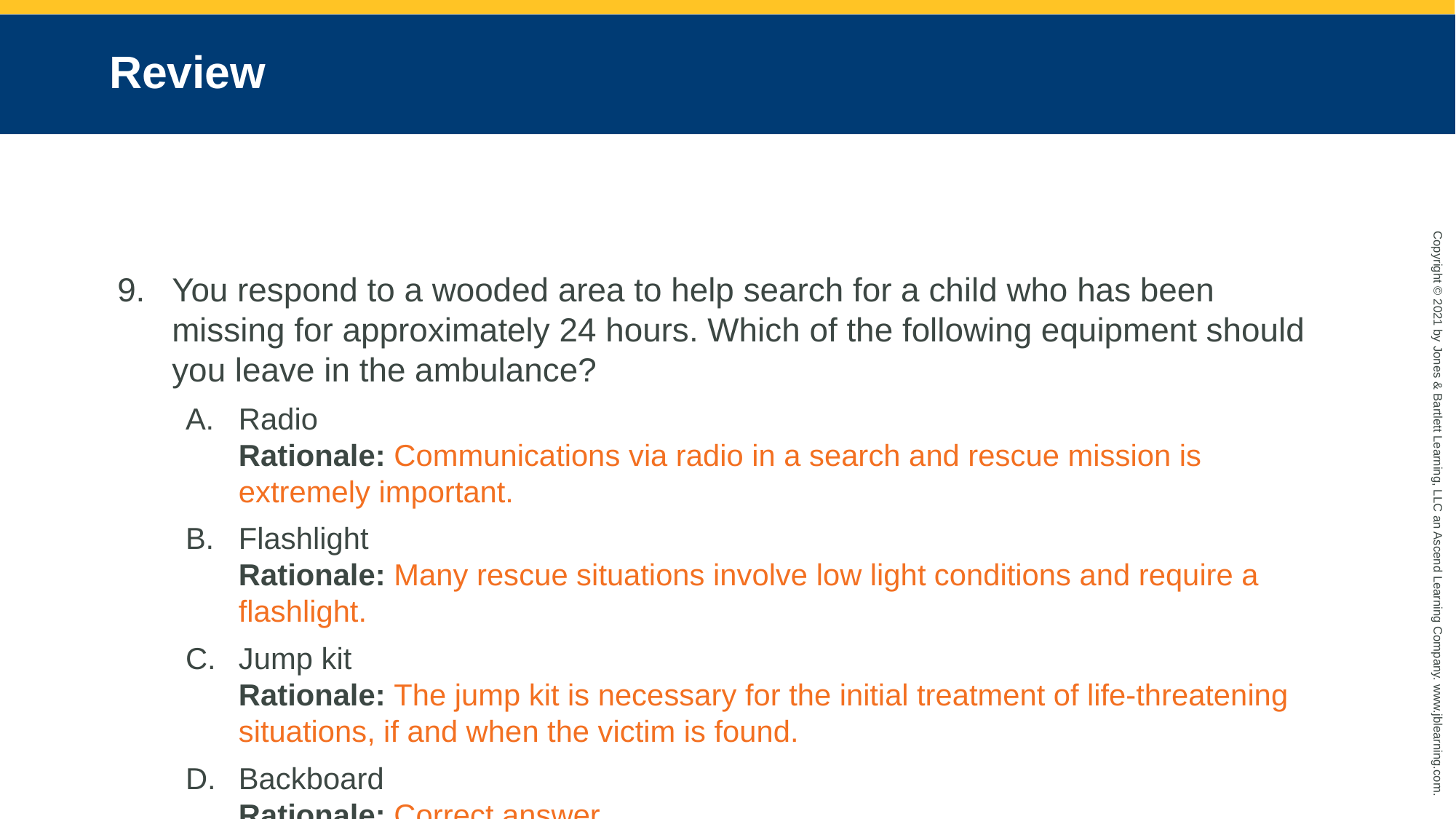

# Review
You respond to a wooded area to help search for a child who has been missing for approximately 24 hours. Which of the following equipment should you leave in the ambulance?
Radio
Rationale: Communications via radio in a search and rescue mission is extremely important.
Flashlight
Rationale: Many rescue situations involve low light conditions and require a flashlight.
Jump kit
Rationale: The jump kit is necessary for the initial treatment of life-threatening situations, if and when the victim is found.
Backboard
Rationale: Correct answer